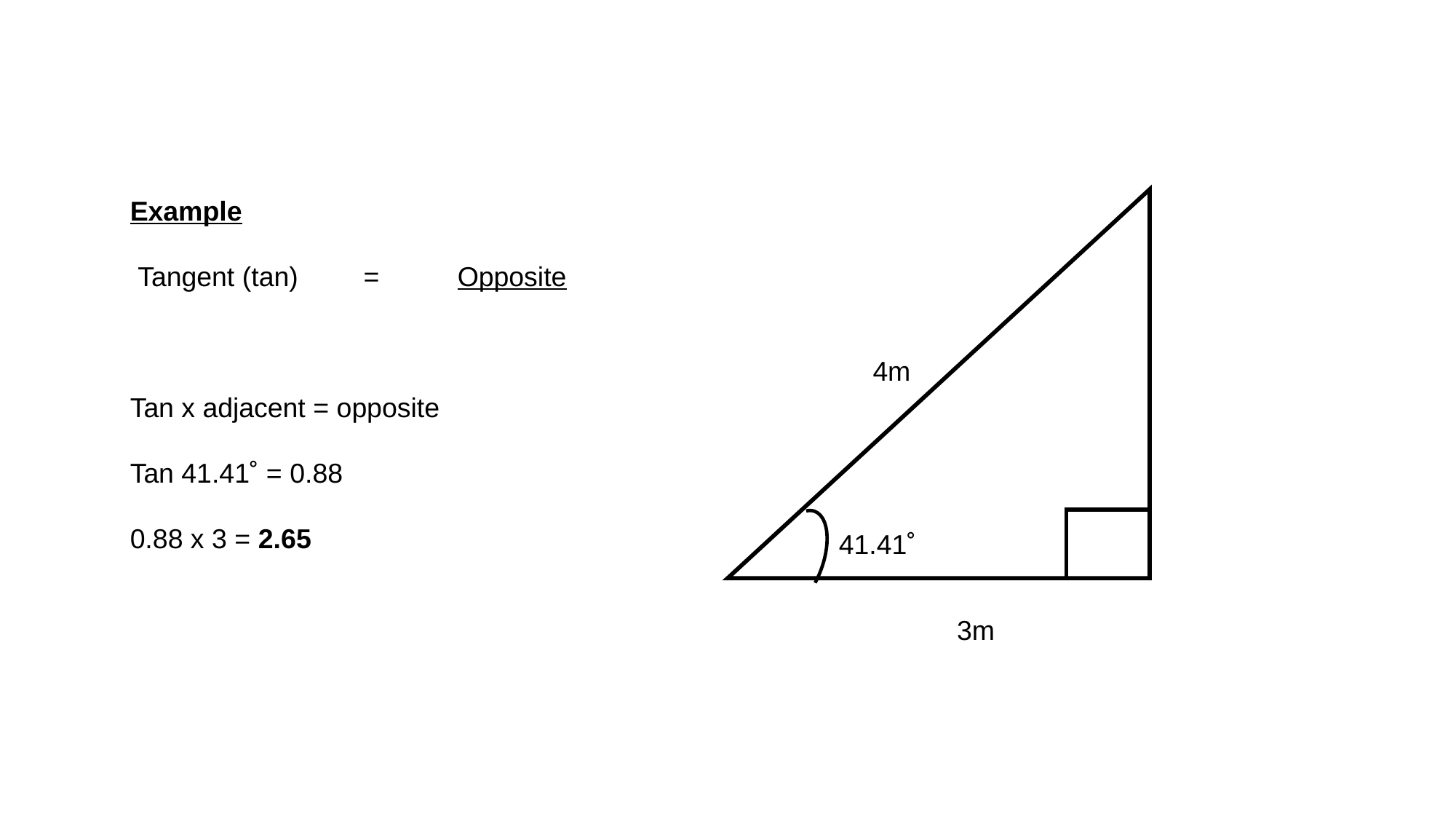

Example

 Tangent (tan)	  = 	Opposite

				        Adjacent

Tan x adjacent = opposite

Tan 41.41˚ = 0.88

0.88 x 3 = 2.65

            4m

41.41˚
 3m